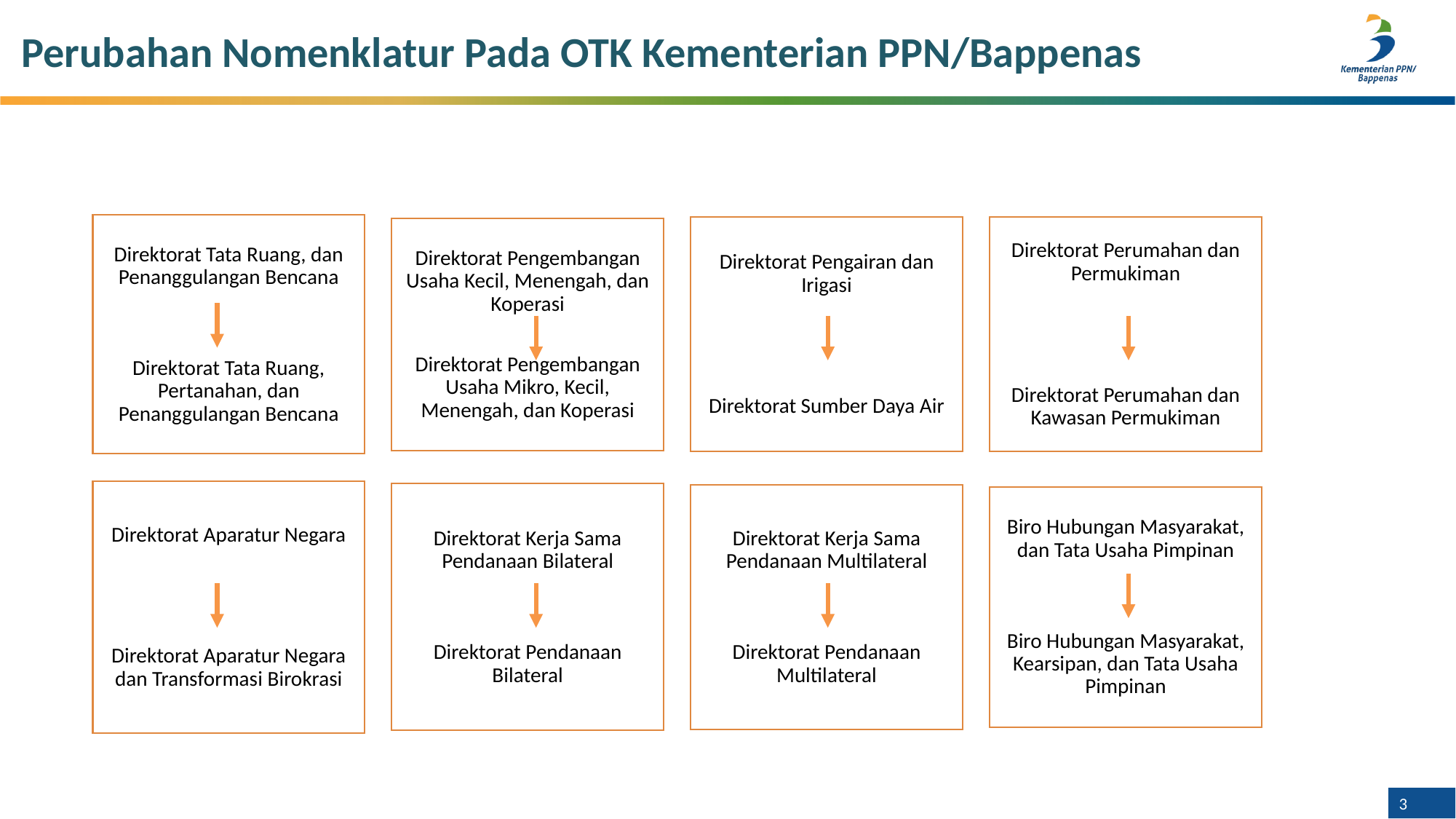

Perubahan Nomenklatur Pada OTK Kementerian PPN/Bappenas
Direktorat Tata Ruang, dan Penanggulangan Bencana

Direktorat Tata Ruang, Pertanahan, dan Penanggulangan Bencana
Direktorat Pengembangan Usaha Kecil, Menengah, dan Koperasi

Direktorat Pengembangan Usaha Mikro, Kecil, Menengah, dan Koperasi
Direktorat Pengairan dan Irigasi

Direktorat Sumber Daya Air
Direktorat Perumahan dan Permukiman

Direktorat Perumahan dan Kawasan Permukiman
Direktorat Aparatur Negara

Direktorat Aparatur Negara dan Transformasi Birokrasi
Direktorat Kerja Sama Pendanaan Bilateral

Direktorat Pendanaan Bilateral
Direktorat Kerja Sama Pendanaan Multilateral

Direktorat Pendanaan Multilateral
Biro Hubungan Masyarakat, dan Tata Usaha Pimpinan

Biro Hubungan Masyarakat, Kearsipan, dan Tata Usaha Pimpinan